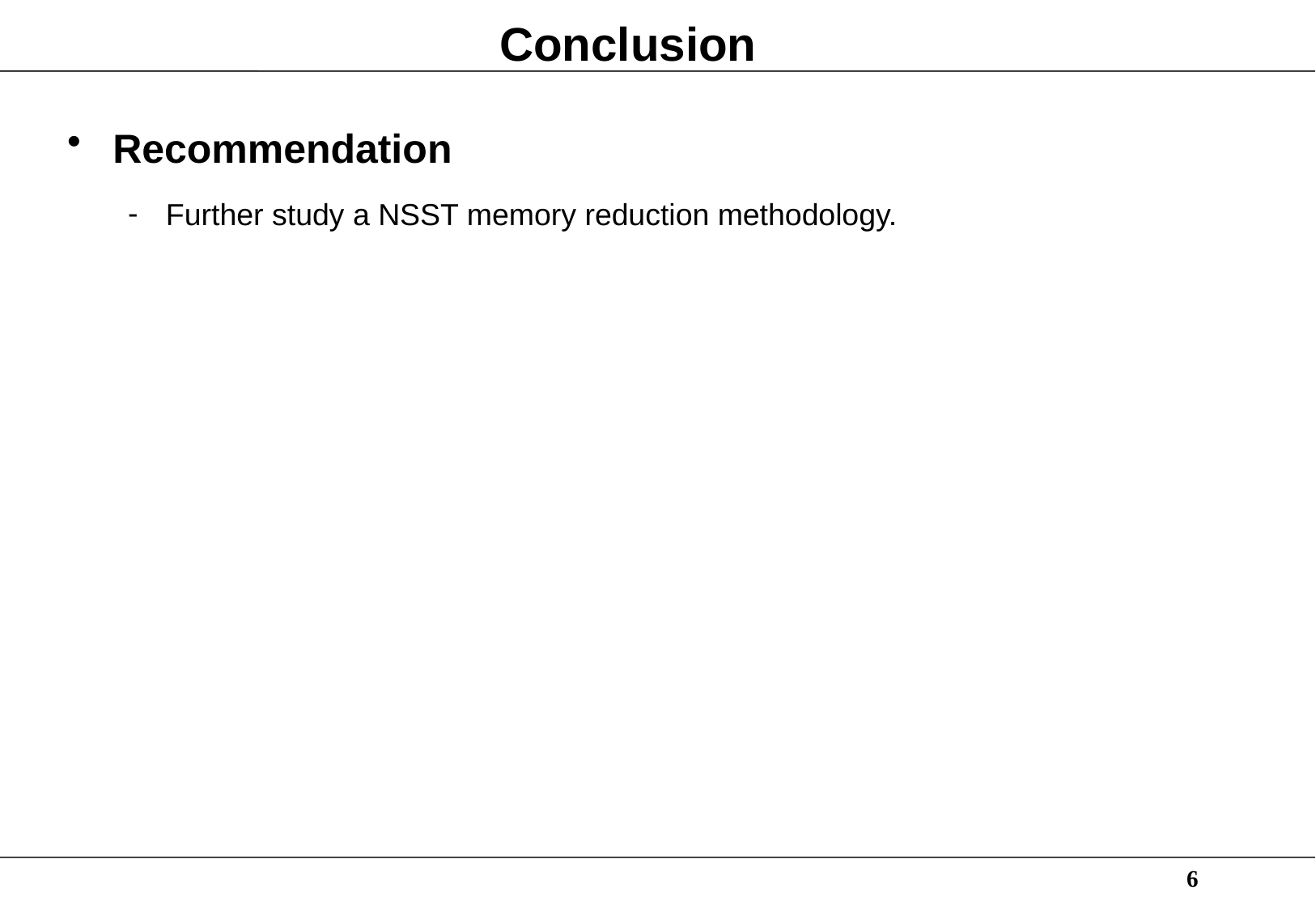

# Conclusion
Recommendation
Further study a NSST memory reduction methodology.

6